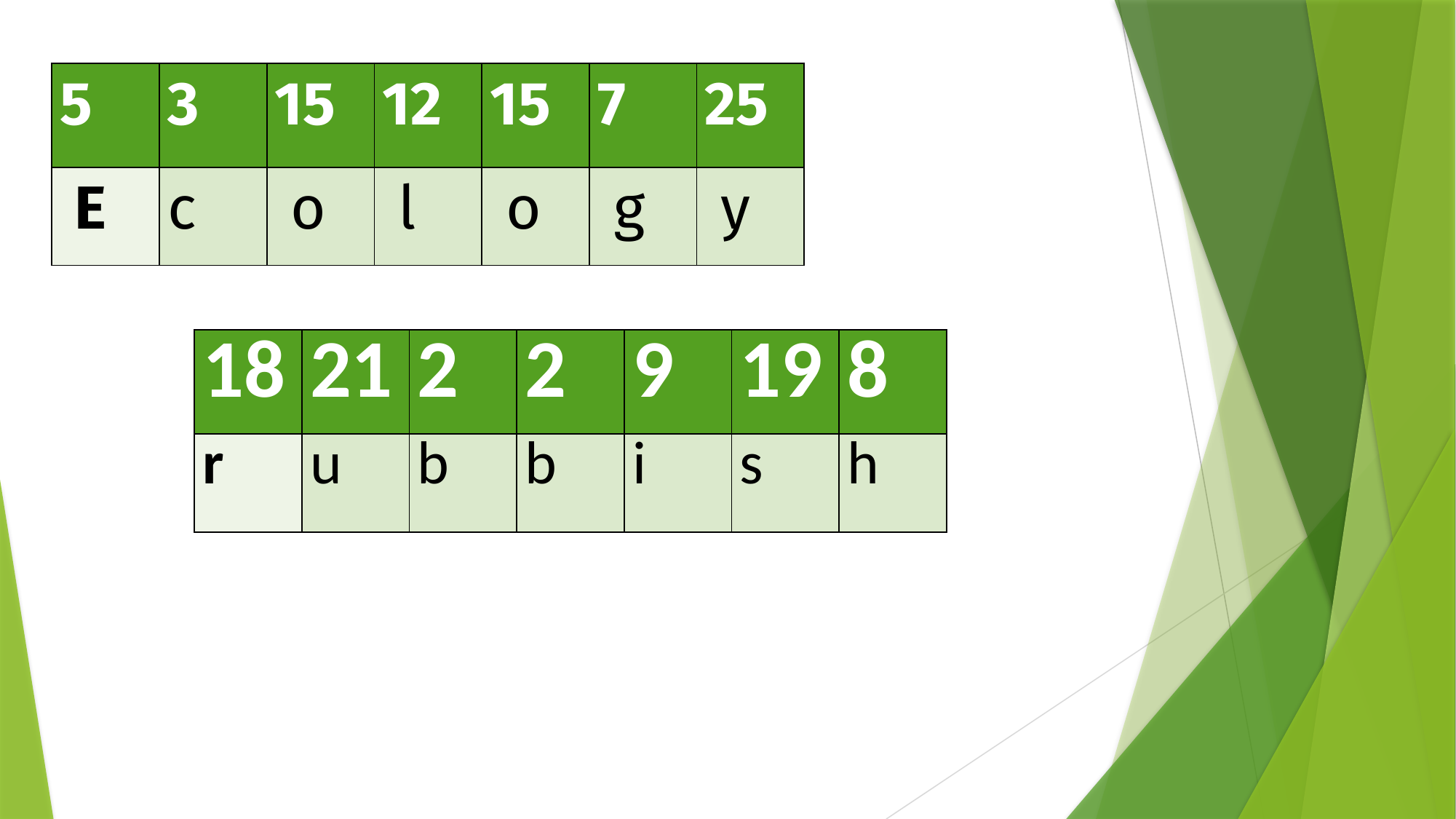

| 5 | 3 | 15 | 12 | 15 | 7 | 25 |
| --- | --- | --- | --- | --- | --- | --- |
| E | c | o | l | o | g | y |
| 18 | 21 | 2 | 2 | 9 | 19 | 8 |
| --- | --- | --- | --- | --- | --- | --- |
| r | u | b | b | i | s | h |